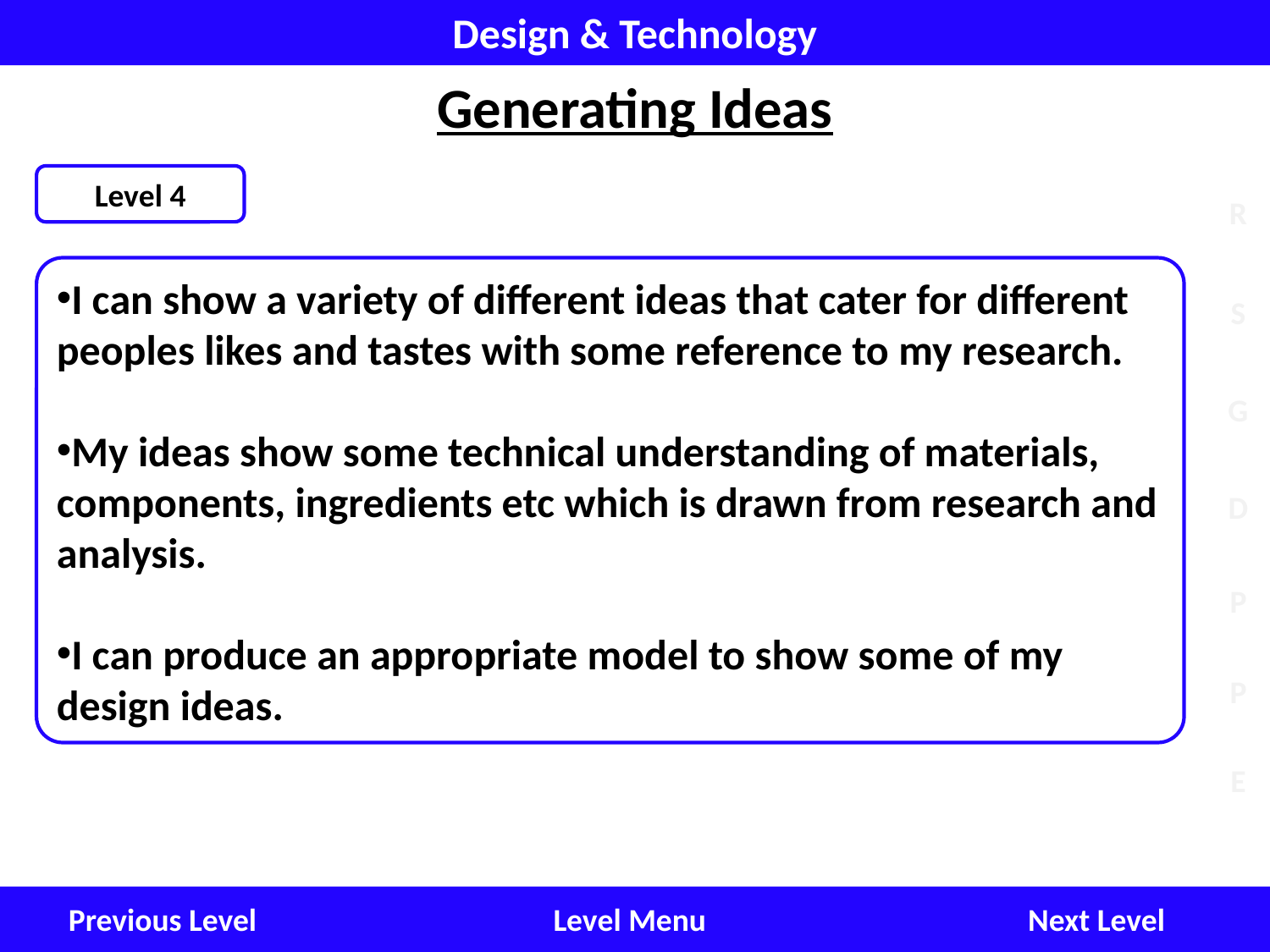

Design & Technology
Generating Ideas
Level 4
I can show a variety of different ideas that cater for different peoples likes and tastes with some reference to my research.

My ideas show some technical understanding of materials, components, ingredients etc which is drawn from research and analysis.

I can produce an appropriate model to show some of my design ideas.

Next Level
Level Menu
Previous Level